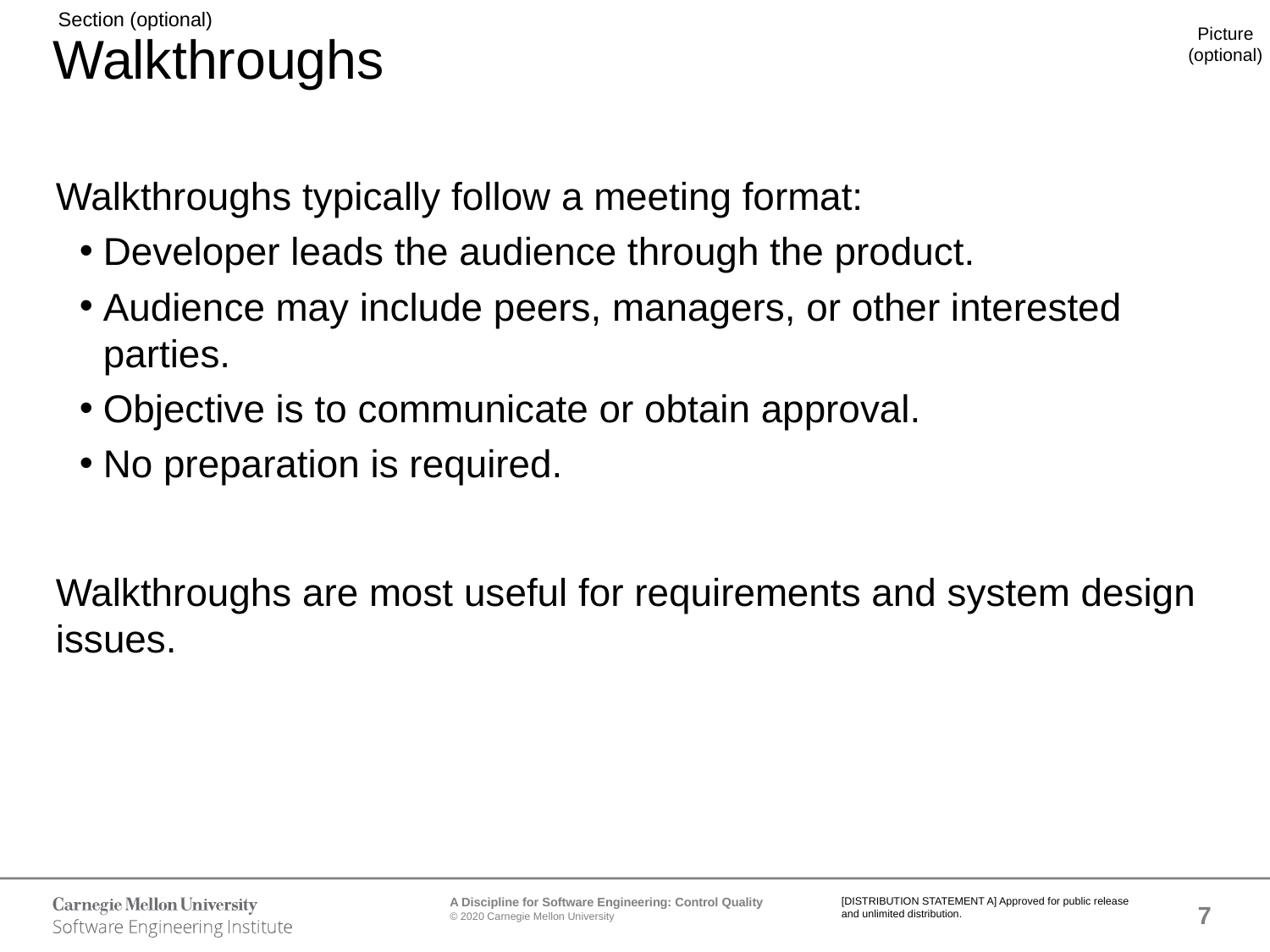

# Walkthroughs
Walkthroughs typically follow a meeting format:
Developer leads the audience through the product.
Audience may include peers, managers, or other interested parties.
Objective is to communicate or obtain approval.
No preparation is required.

Walkthroughs are most useful for requirements and system design issues.